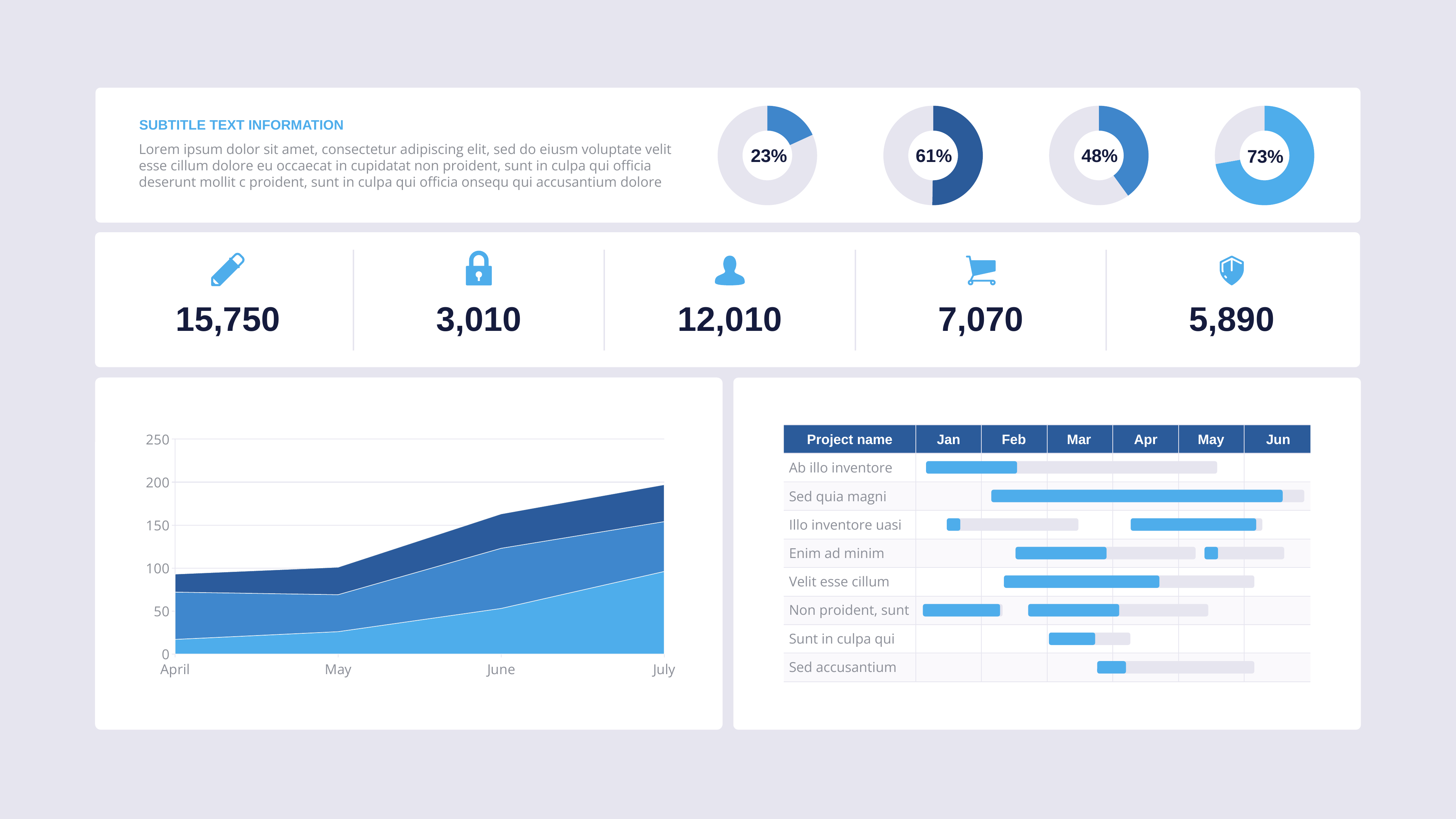

### Chart

| Category | Category |
|---|---|
| April | 20.0 |
| July | 90.0 |

### Chart

| Category | Category |
|---|---|
| April | 91.0 |
| July | 90.0 |

### Chart

| Category | Category |
|---|---|
| April | 40.0 |
| July | 60.0 |

### Chart

| Category | Category |
|---|---|
| April | 91.0 |
| July | 35.0 |
Subtitle text information
Lorem ipsum dolor sit amet, consectetur adipiscing elit, sed do eiusm voluptate velit esse cillum dolore eu occaecat in cupidatat non proident, sunt in culpa qui officia deserunt mollit c proident, sunt in culpa qui officia onsequ qui accusantium dolore
23%
61%
48%
73%

15,750
3,010
12,010
7,070
5,890

### Chart

| Category | Category 1 | Category 2 | Category 3 |
|---|---|---|---|
| April | 17.0 | 55.0 | 21.0 |
| May | 26.0 | 43.0 | 32.0 |
| June | 53.0 | 70.0 | 40.0 |
| July | 96.0 | 58.0 | 43.0 |

Project name
Jan
Feb
Mar
Apr
May
Jun
Ab illo inventore

Sed quia magni

Illo inventore uasi

Enim ad minim

Velit esse cillum

Non proident, sunt

Sunt in culpa qui

Sed accusantium